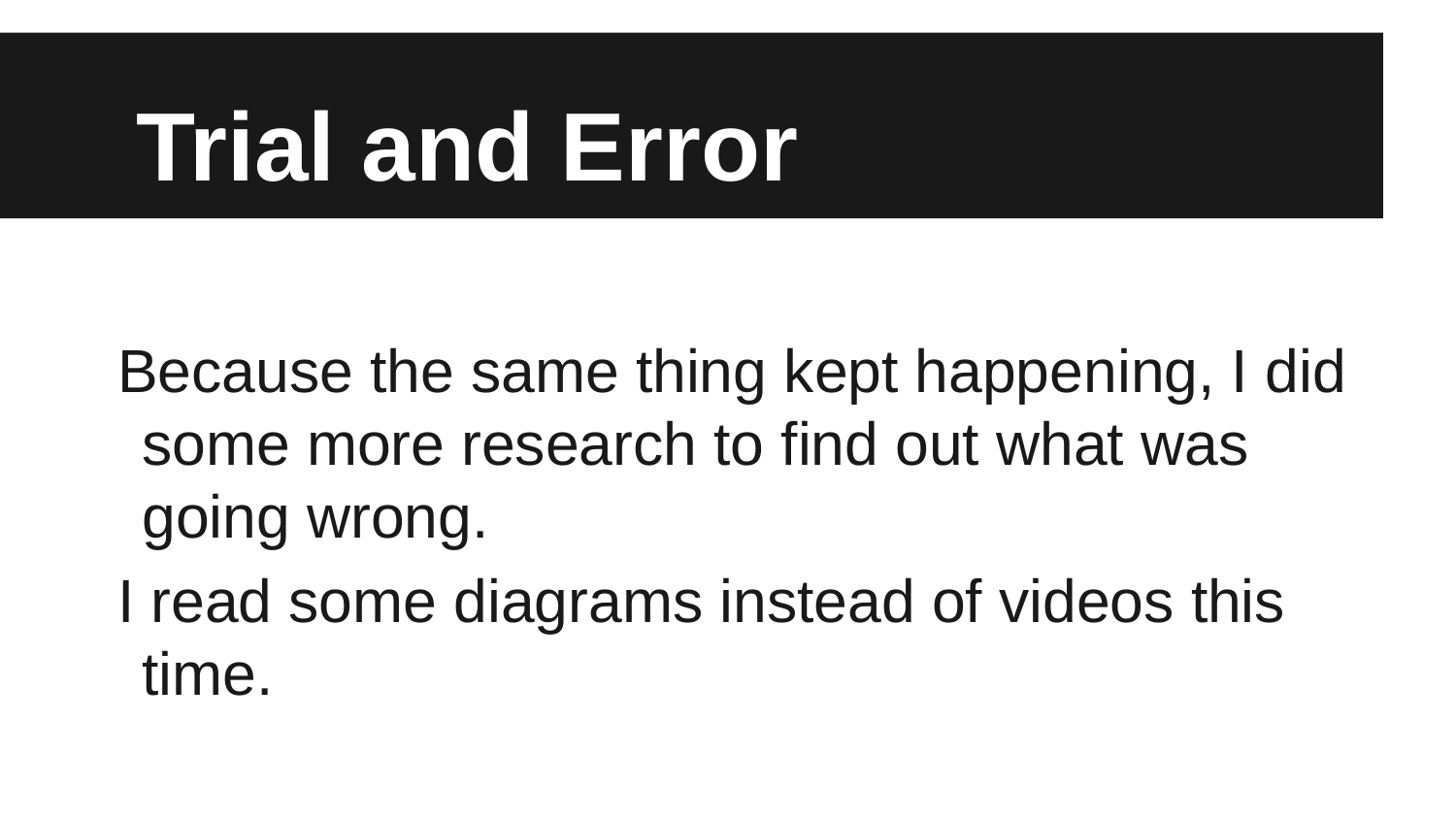

# Trial and Error

Because the same thing kept happening, I did some more research to find out what was going wrong.
I read some diagrams instead of videos this time.